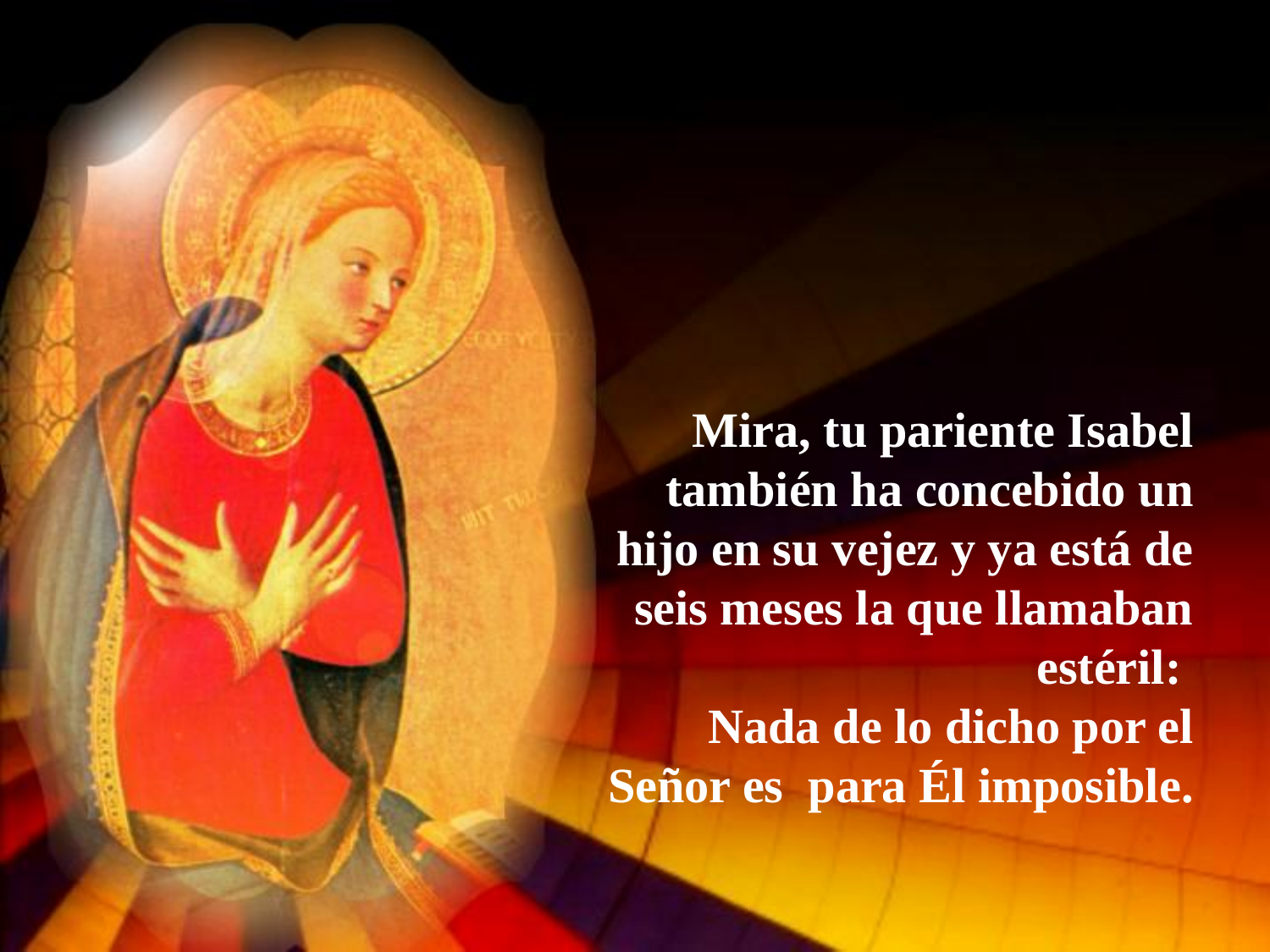

Mira, tu pariente Isabel también ha concebido un hijo en su vejez y ya está de seis meses la que llamaban estéril:
Nada de lo dicho por el Señor es  para Él imposible.